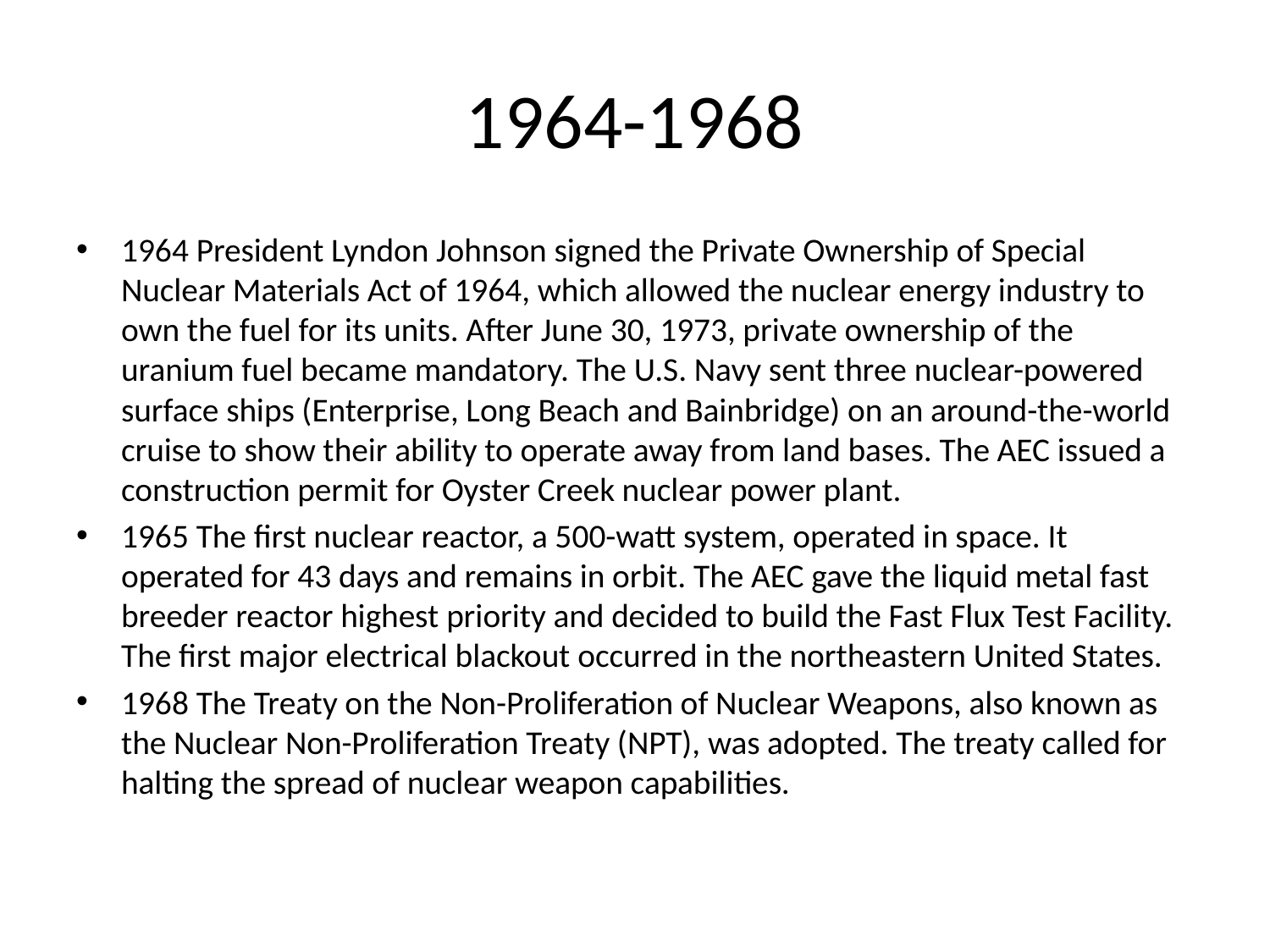

# 1964-1968
1964 President Lyndon Johnson signed the Private Ownership of Special Nuclear Materials Act of 1964, which allowed the nuclear energy industry to own the fuel for its units. After June 30, 1973, private ownership of the uranium fuel became mandatory. The U.S. Navy sent three nuclear-powered surface ships (Enterprise, Long Beach and Bainbridge) on an around-the-world cruise to show their ability to operate away from land bases. The AEC issued a construction permit for Oyster Creek nuclear power plant.
1965 The first nuclear reactor, a 500-watt system, operated in space. It operated for 43 days and remains in orbit. The AEC gave the liquid metal fast breeder reactor highest priority and decided to build the Fast Flux Test Facility. The first major electrical blackout occurred in the northeastern United States.
1968 The Treaty on the Non-Proliferation of Nuclear Weapons, also known as the Nuclear Non-Proliferation Treaty (NPT), was adopted. The treaty called for halting the spread of nuclear weapon capabilities.